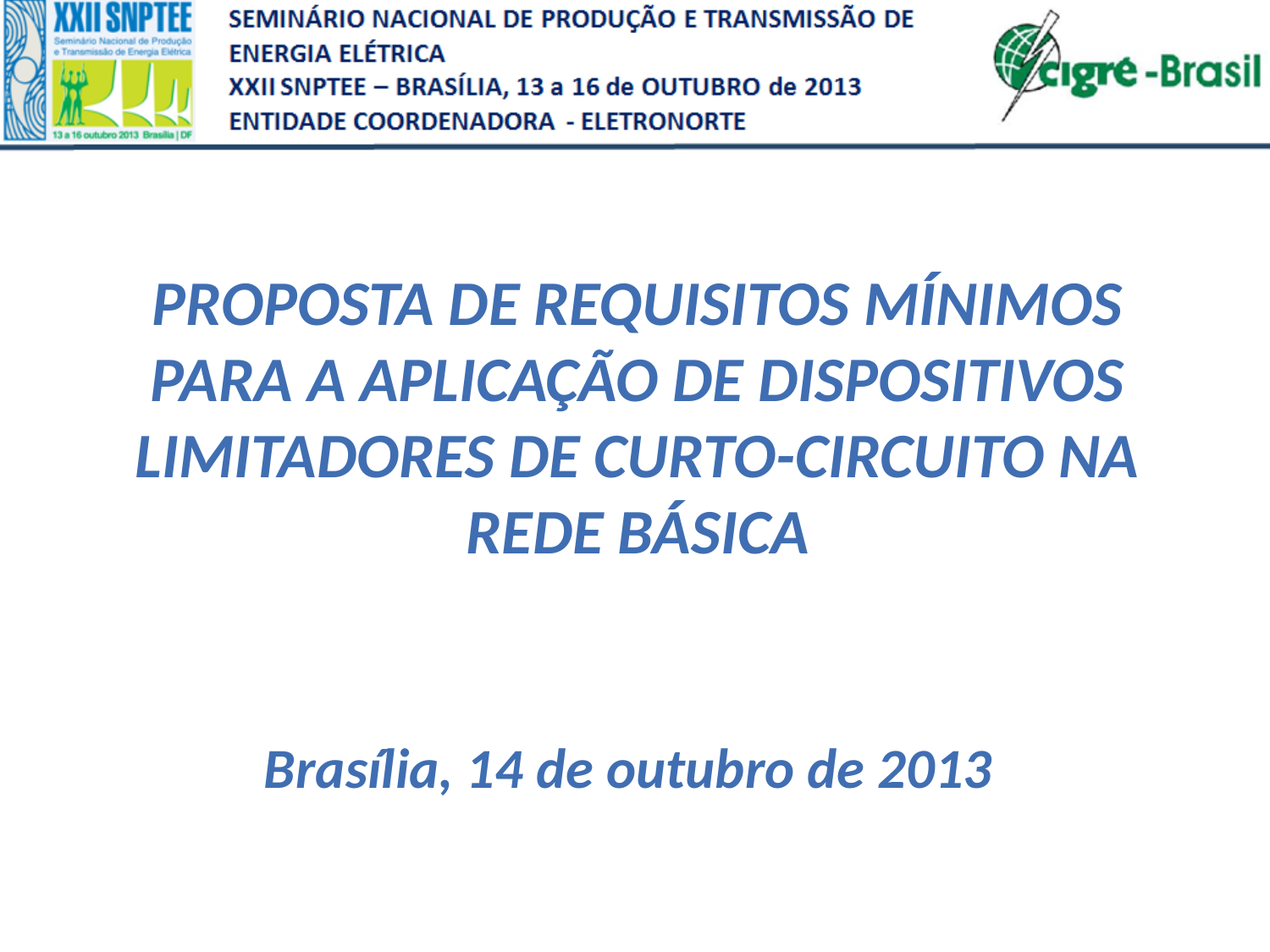

PROPOSTA DE REQUISITOS MÍNIMOS PARA A APLICAÇÃO DE DISPOSITIVOS LIMITADORES DE CURTO-CIRCUITO NA REDE BÁSICA
Brasília, 14 de outubro de 2013